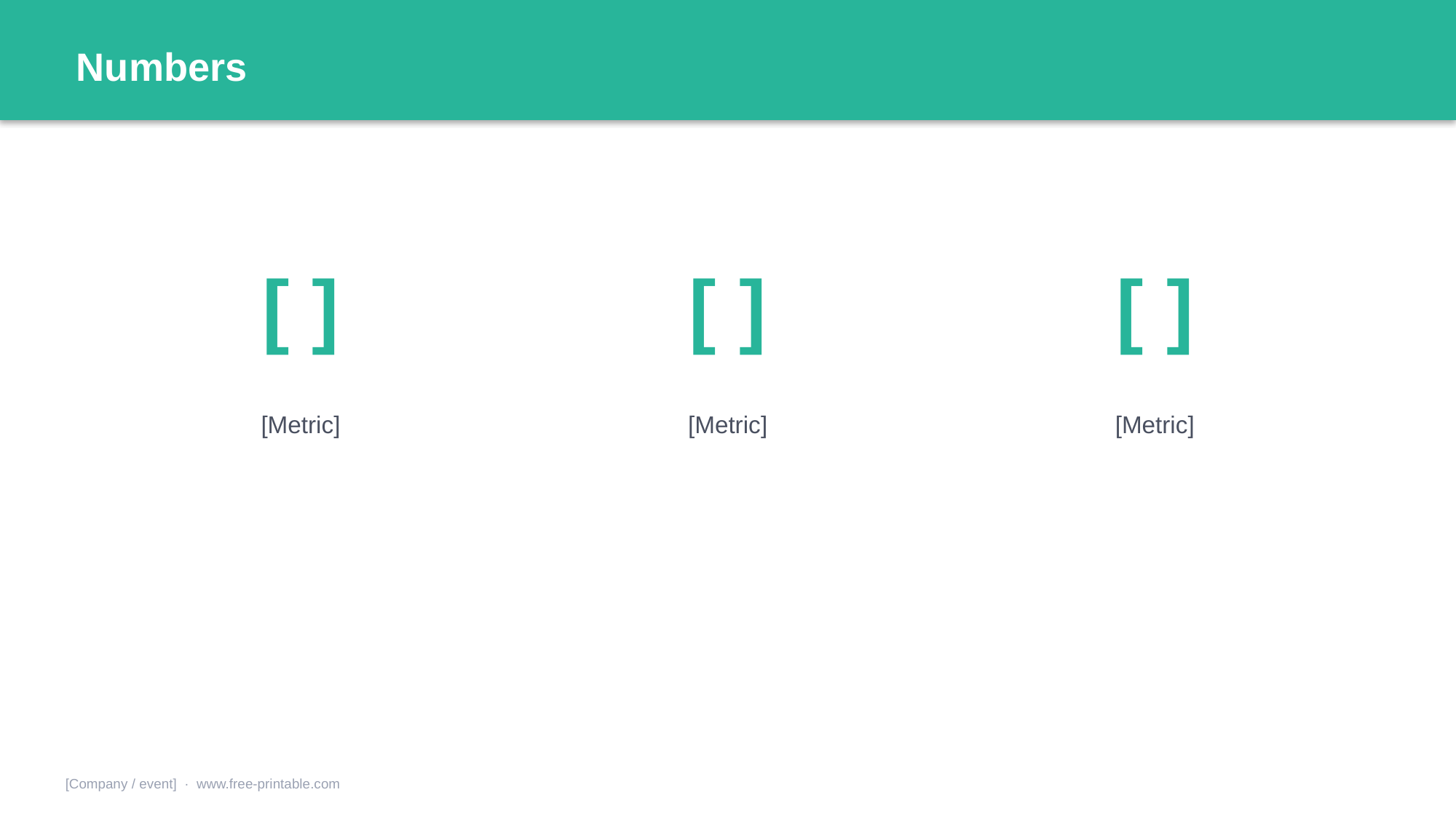

Numbers
[ ]
[ ]
[ ]
[Metric]
[Metric]
[Metric]
[Company / event]  ·  www.free-printable.com